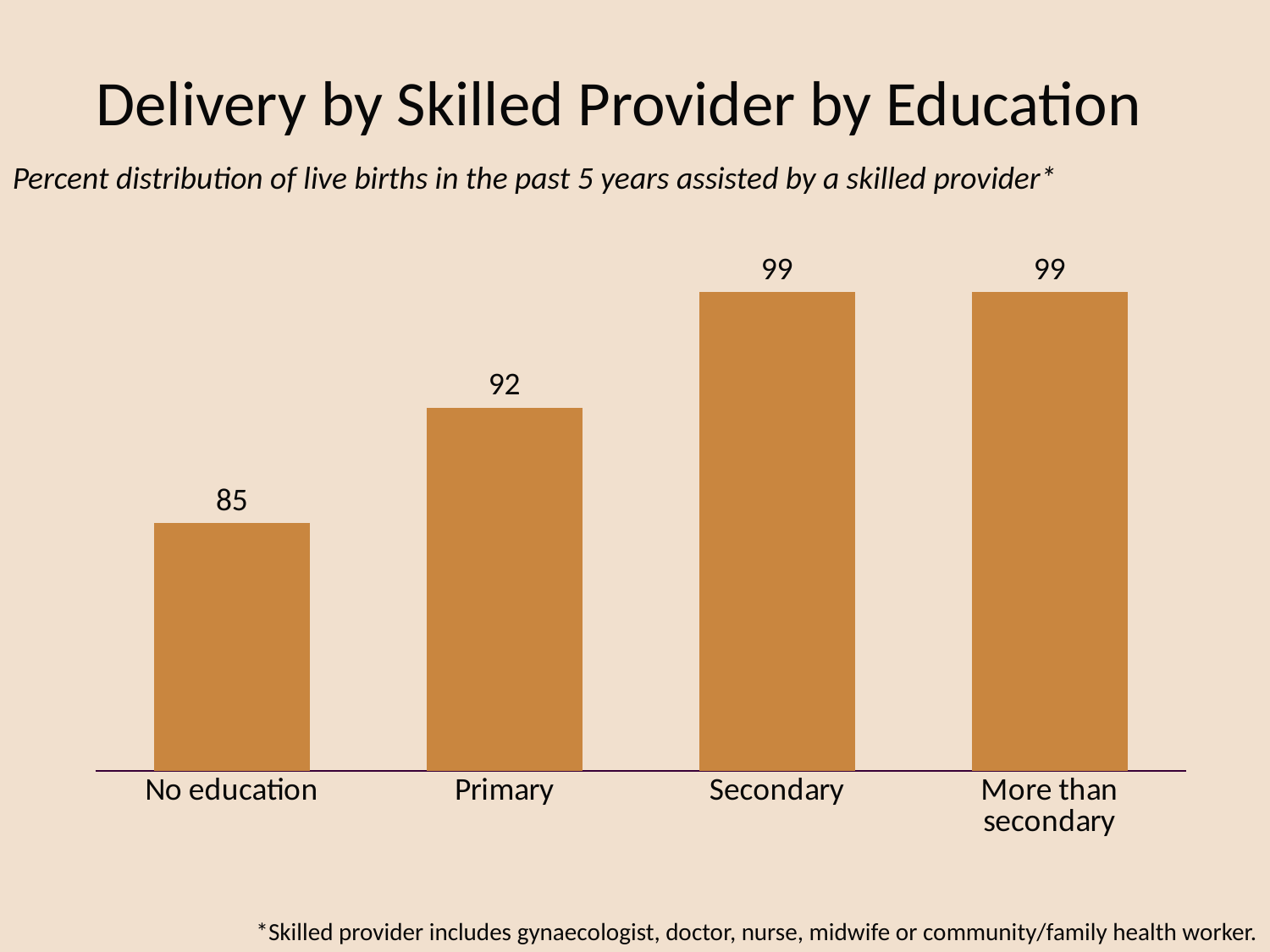

Delivery by Skilled Provider by Education
Percent distribution of live births in the past 5 years assisted by a skilled provider*

### Chart

| Category |  |
|---|---|
| No education | 85.0 |
| Primary | 92.0 |
| Secondary | 99.0 |
| More than secondary | 99.0 |
*Skilled provider includes gynaecologist, doctor, nurse, midwife or community/family health worker.